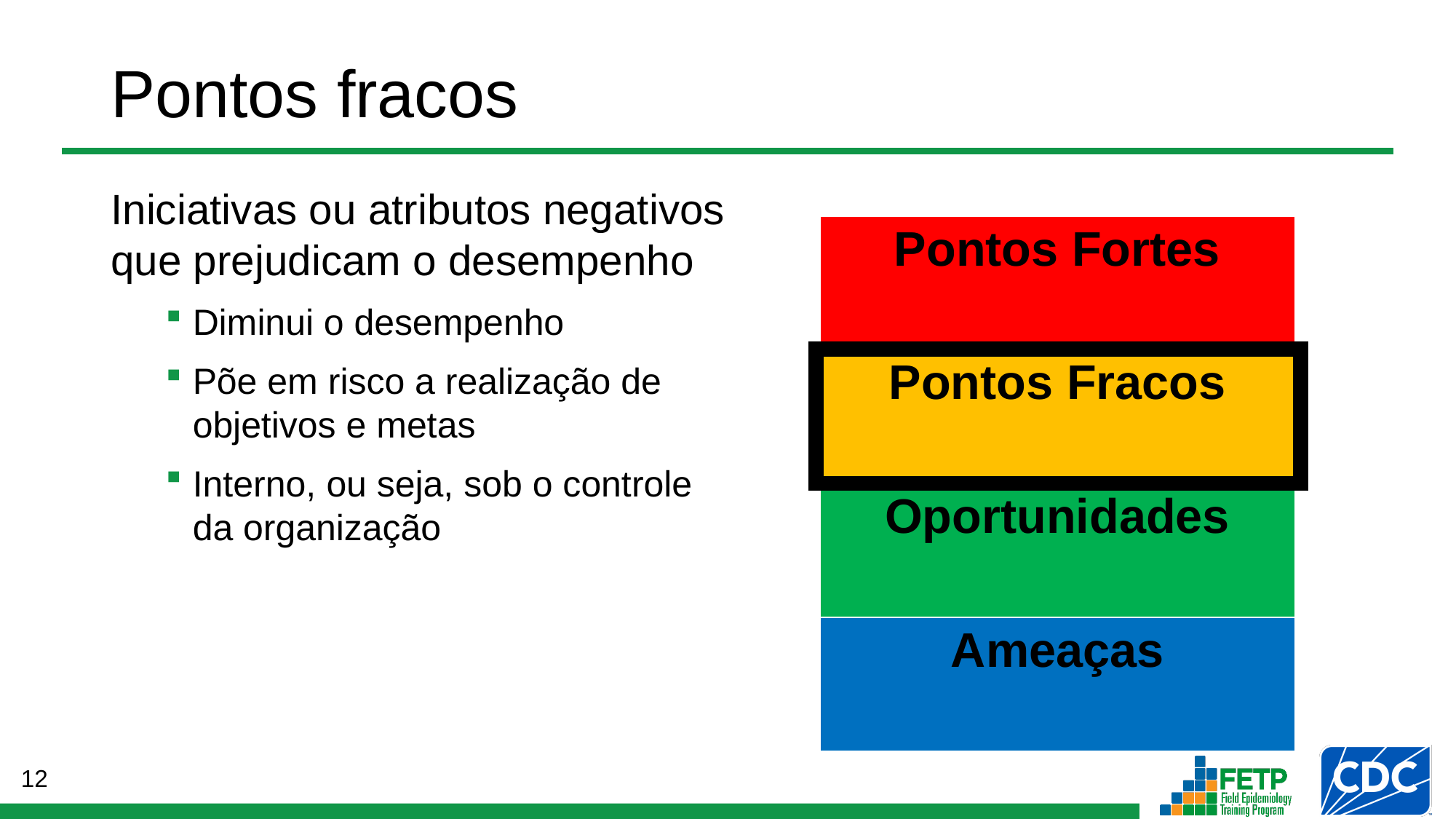

# Pontos fracos
Iniciativas ou atributos negativos que prejudicam o desempenho
Diminui o desempenho
Põe em risco a realização de objetivos e metas
Interno, ou seja, sob o controle
da organização

| Pontos Fortes |
| --- |
| Pontos Fracos |
| Oportunidades |
| Ameaças |